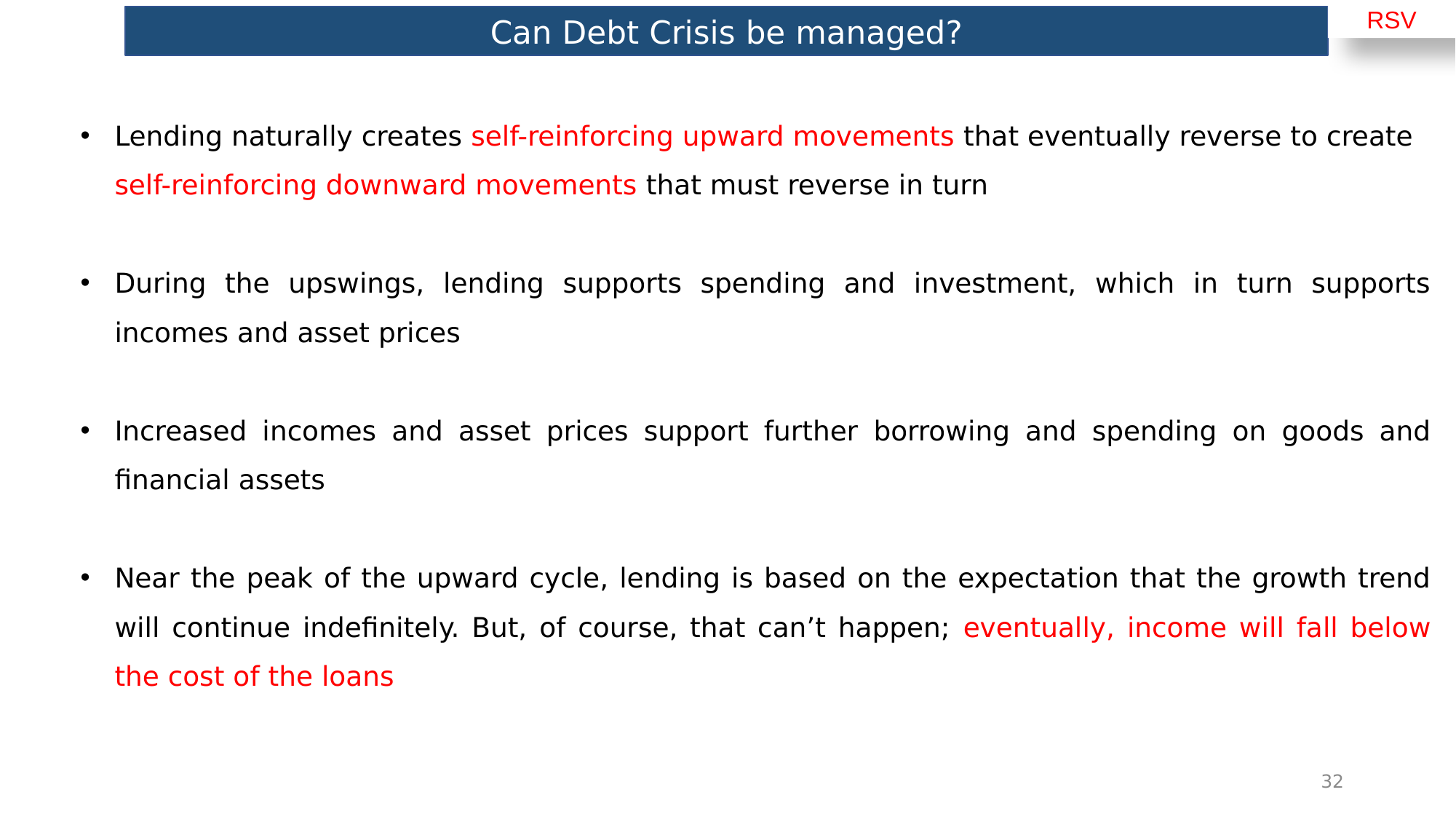

RSV
Can Debt Crisis be managed?
Lending naturally creates self-reinforcing upward movements that eventually reverse to create self-reinforcing downward movements that must reverse in turn

During the upswings, lending supports spending and investment, which in turn supports incomes and asset prices

Increased incomes and asset prices support further borrowing and spending on goods and financial assets

Near the peak of the upward cycle, lending is based on the expectation that the growth trend will continue indefinitely. But, of course, that can’t happen; eventually, income will fall below the cost of the loans

32